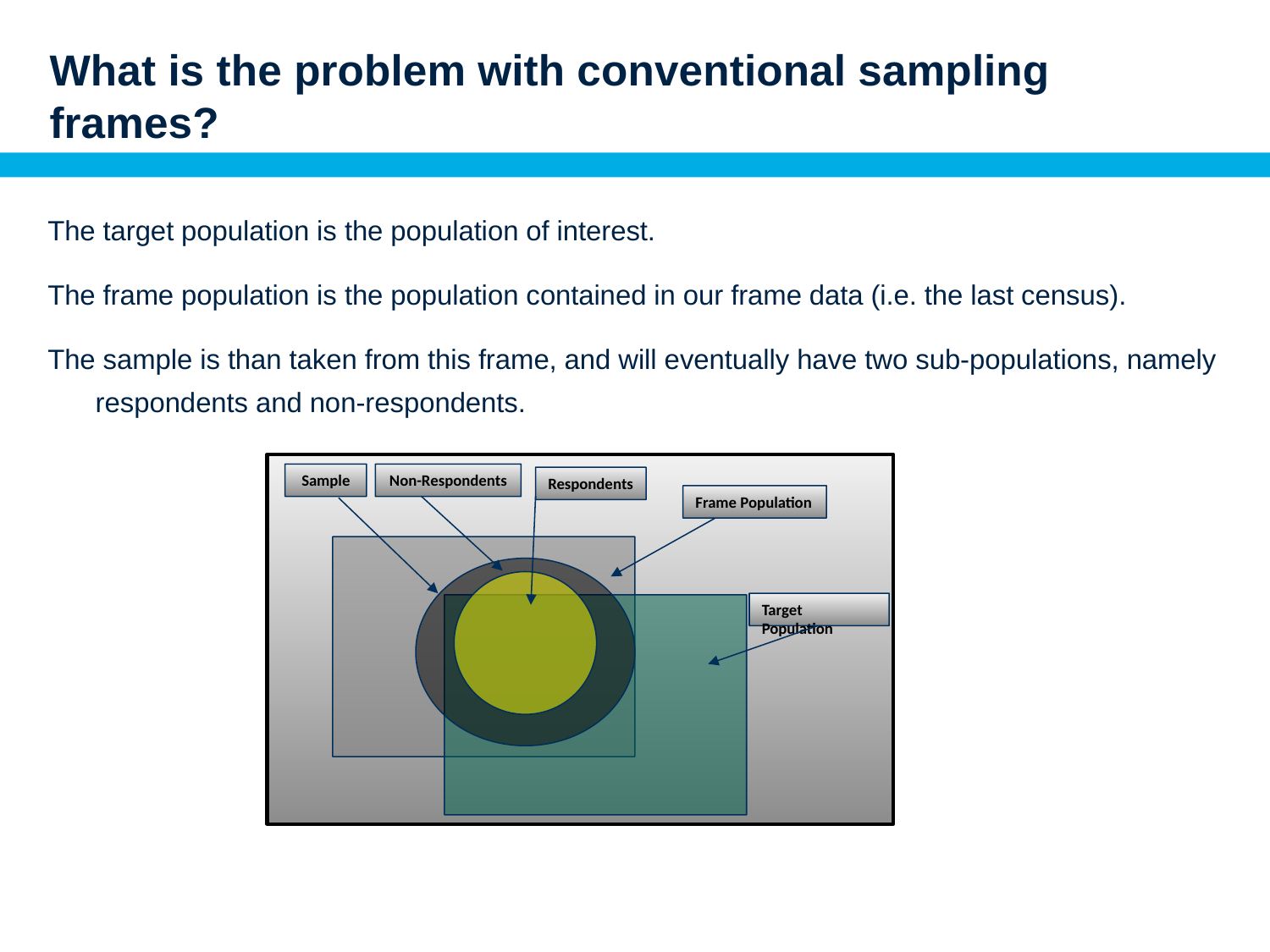

# What is the problem with conventional sampling frames?
The target population is the population of interest.
The frame population is the population contained in our frame data (i.e. the last census).
The sample is than taken from this frame, and will eventually have two sub-populations, namely respondents and non-respondents.

Sample
Non-Respondents
Respondents
Frame Population

Target Population